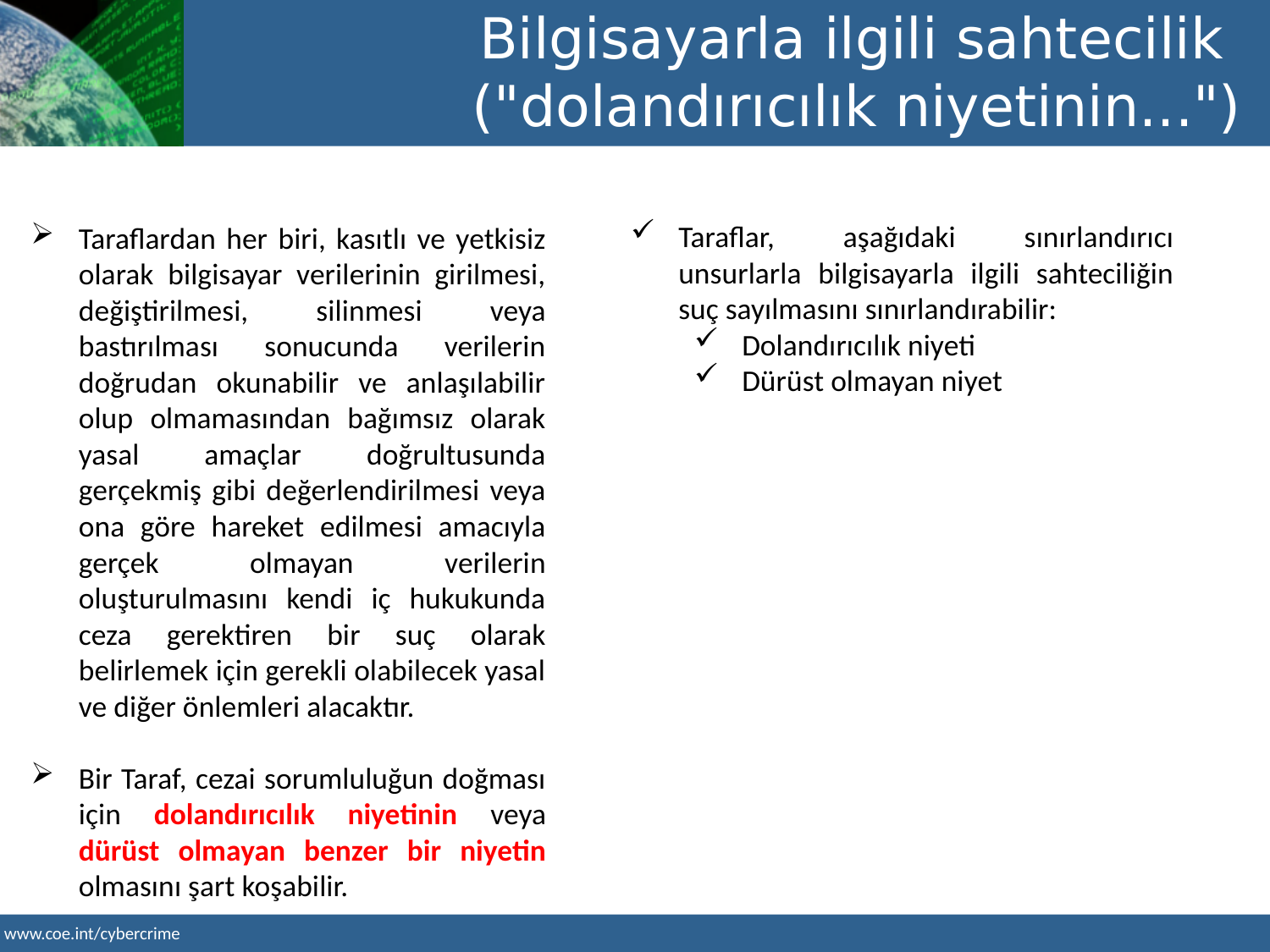

Bilgisayarla ilgili sahtecilik
("dolandırıcılık niyetinin...")
Taraflar, aşağıdaki sınırlandırıcı unsurlarla bilgisayarla ilgili sahteciliğin suç sayılmasını sınırlandırabilir:
Dolandırıcılık niyeti
Dürüst olmayan niyet
Taraflardan her biri, kasıtlı ve yetkisiz olarak bilgisayar verilerinin girilmesi, değiştirilmesi, silinmesi veya bastırılması sonucunda verilerin doğrudan okunabilir ve anlaşılabilir olup olmamasından bağımsız olarak yasal amaçlar doğrultusunda gerçekmiş gibi değerlendirilmesi veya ona göre hareket edilmesi amacıyla gerçek olmayan verilerin oluşturulmasını kendi iç hukukunda ceza gerektiren bir suç olarak belirlemek için gerekli olabilecek yasal ve diğer önlemleri alacaktır.

Bir Taraf, cezai sorumluluğun doğması için dolandırıcılık niyetinin veya dürüst olmayan benzer bir niyetin olmasını şart koşabilir.